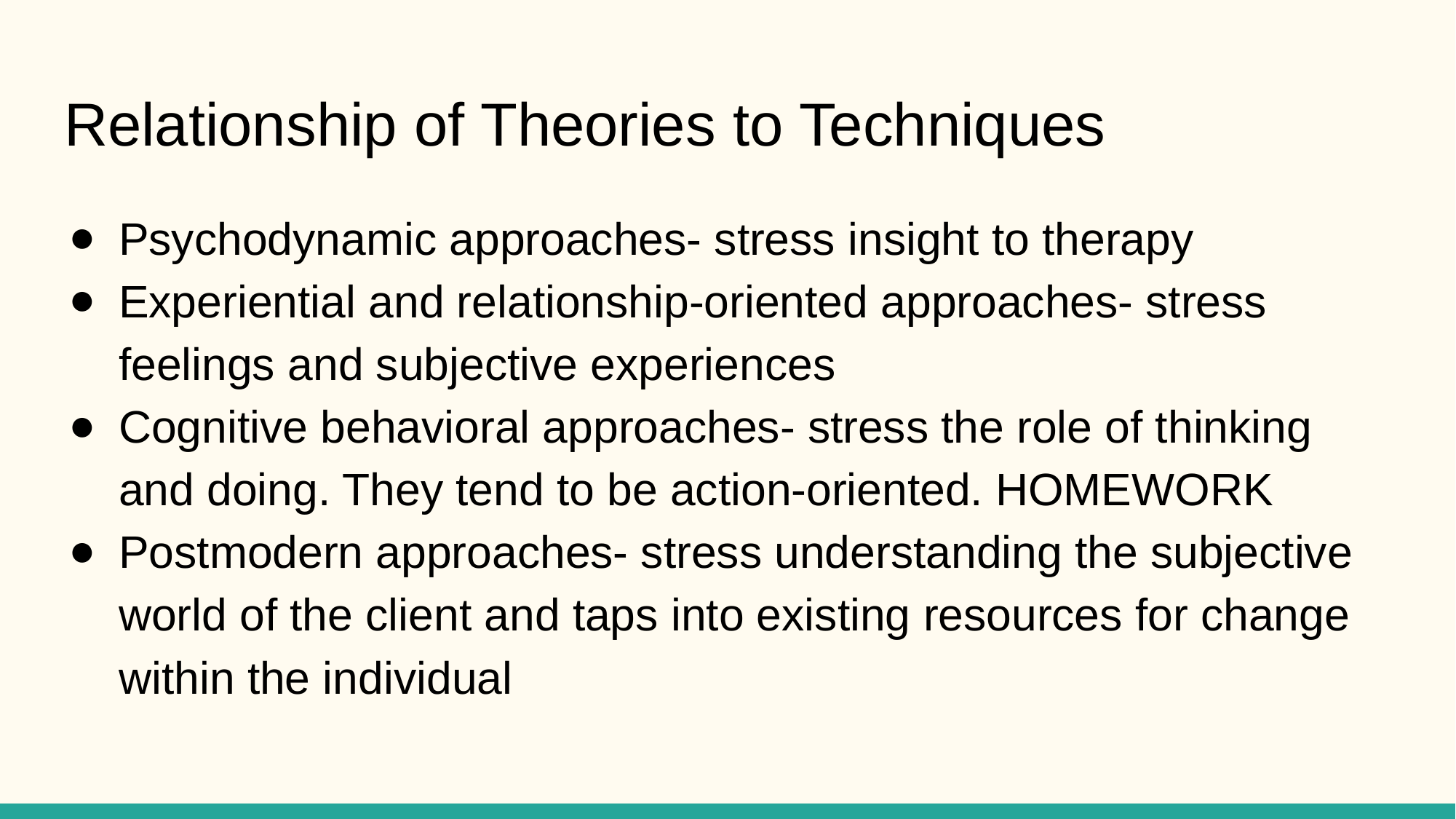

# Relationship of Theories to Techniques
Psychodynamic approaches- stress insight to therapy
Experiential and relationship-oriented approaches- stress feelings and subjective experiences
Cognitive behavioral approaches- stress the role of thinking and doing. They tend to be action-oriented. HOMEWORK
Postmodern approaches- stress understanding the subjective world of the client and taps into existing resources for change within the individual